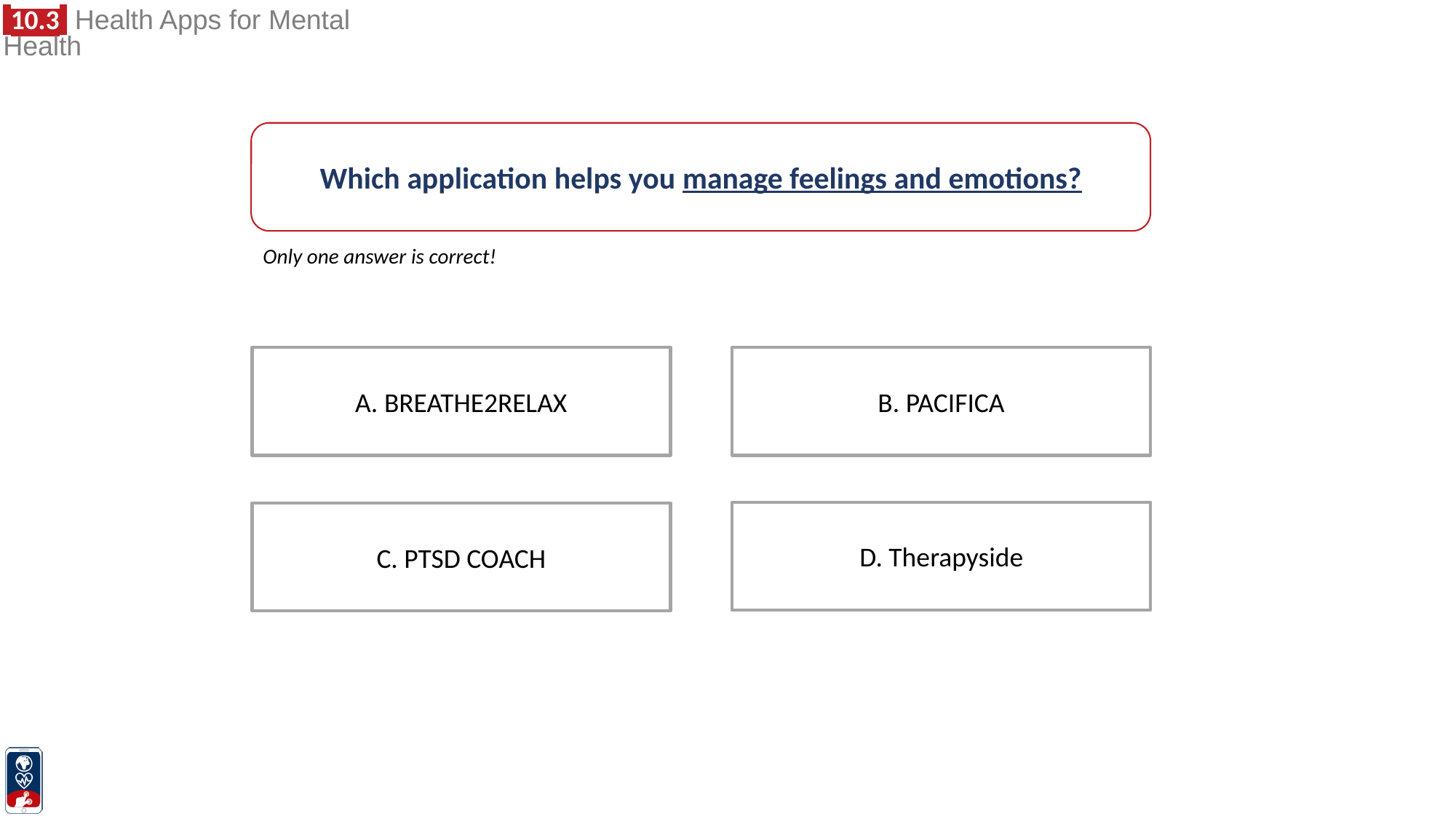

Which application helps you manage feelings and emotions?
Only one answer is correct!
B. PACIFICA
A. BREATHE2RELAX
D. Therapyside
C. PTSD COACH